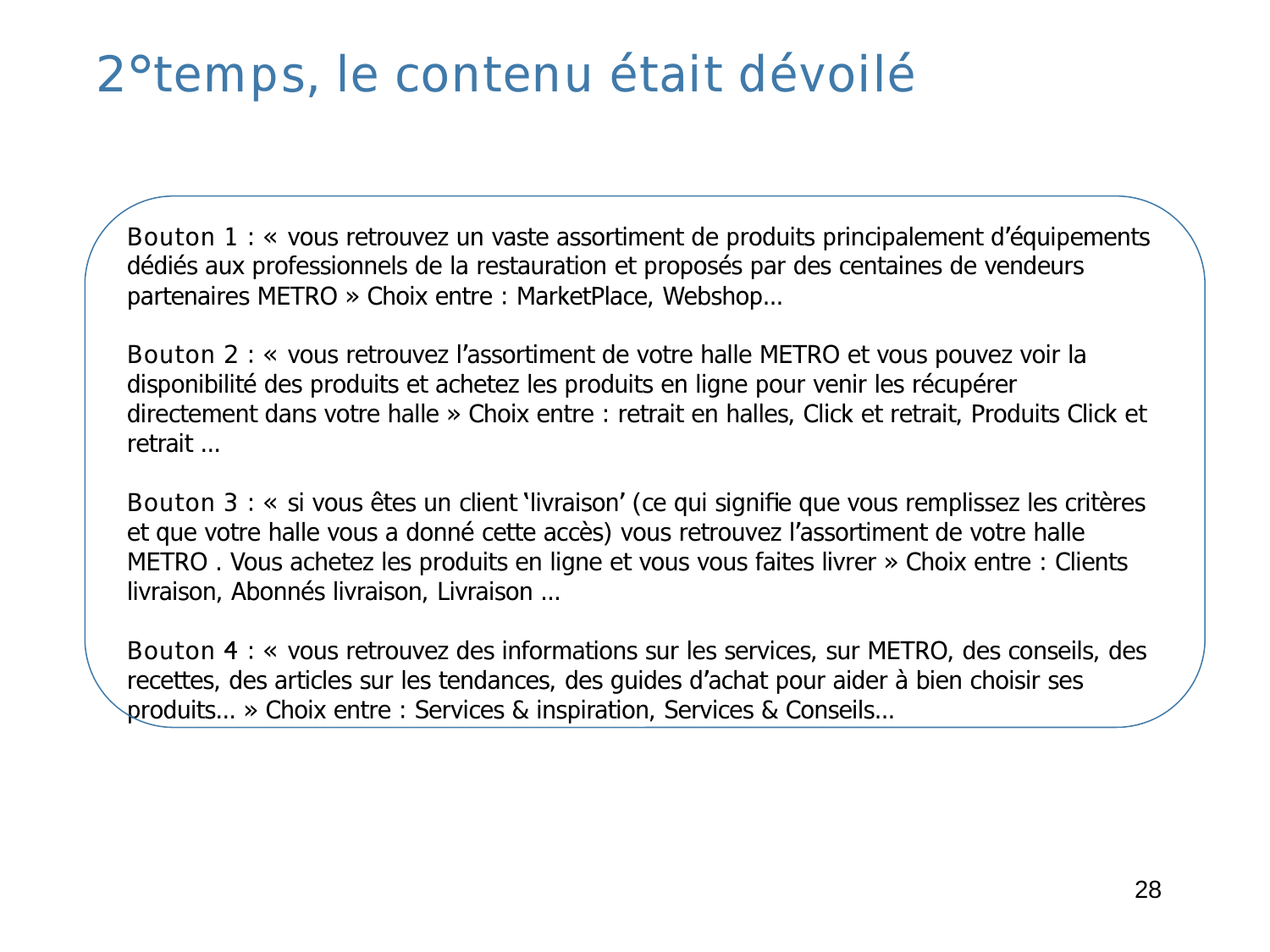

2°temps, le contenu était dévoilé

Bouton 1 : « vous retrouvez un vaste assortiment de produits principalement d’équipements dédiés aux professionnels de la restauration et proposés par des centaines de vendeurs partenaires METRO » Choix entre : MarketPlace, Webshop…

Bouton 2 : « vous retrouvez l’assortiment de votre halle METRO et vous pouvez voir la disponibilité des produits et achetez les produits en ligne pour venir les récupérer directement dans votre halle » Choix entre : retrait en halles, Click et retrait, Produits Click et retrait …

Bouton 3 : « si vous êtes un client ‘livraison’ (ce qui signifie que vous remplissez les critères
et que votre halle vous a donné cette accès) vous retrouvez l’assortiment de votre halle METRO . Vous achetez les produits en ligne et vous vous faites livrer » Choix entre : Clients livraison, Abonnés livraison, Livraison …

Bouton 4 : « vous retrouvez des informations sur les services, sur METRO, des conseils, des recettes, des articles sur les tendances, des guides d’achat pour aider à bien choisir ses produits… » Choix entre : Services & inspiration, Services & Conseils…
28